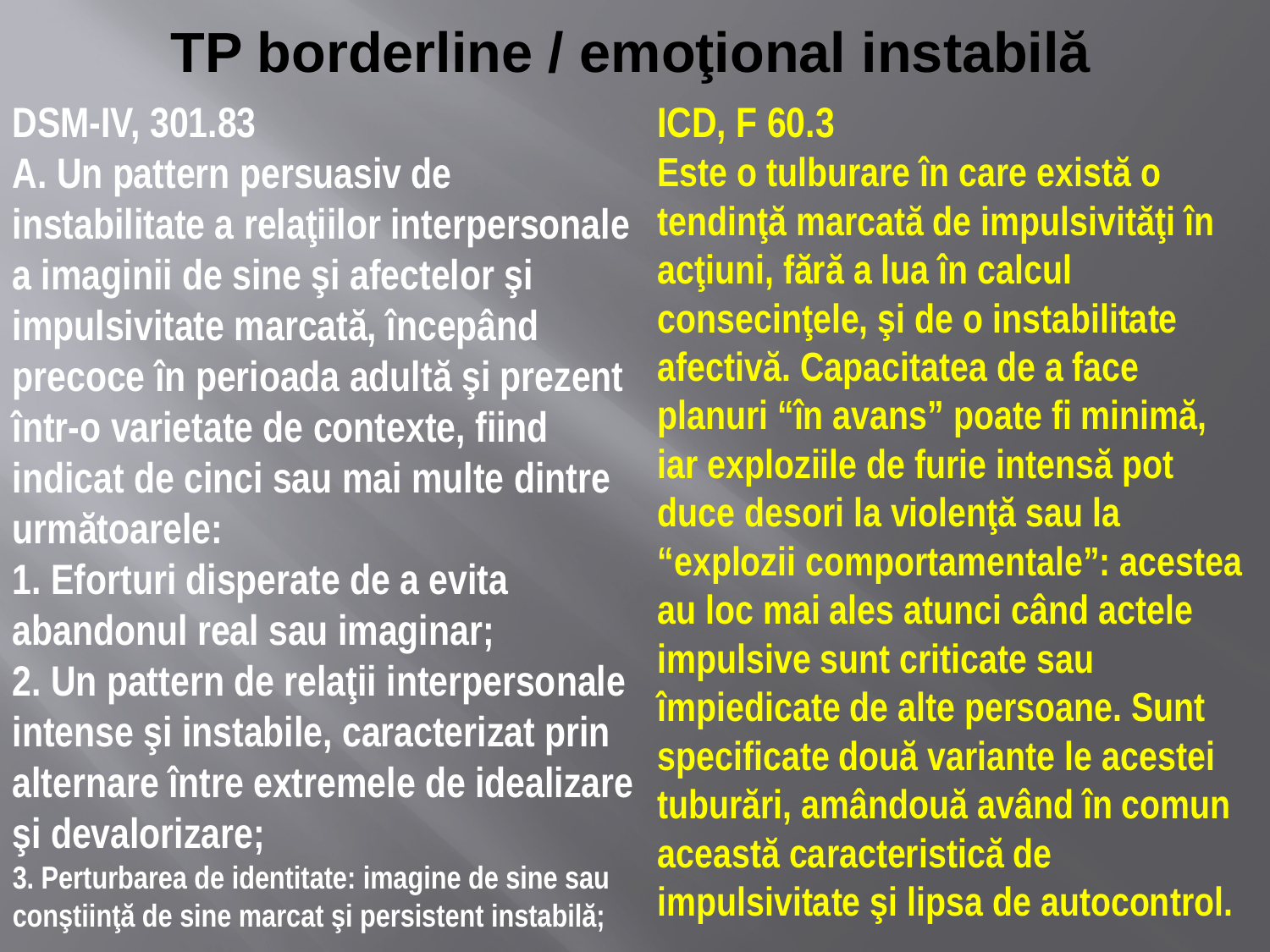

# TP borderline / emoţional instabilă
DSM-IV, 301.83
A. Un pattern persuasiv de instabilitate a relaţiilor interpersonale a imaginii de sine şi afectelor şi impulsivitate marcată, începând precoce în perioada adultă şi prezent într-o varietate de contexte, fiind indicat de cinci sau mai multe dintre următoarele:
1. Eforturi disperate de a evita abandonul real sau imaginar;
2. Un pattern de relaţii interpersonale intense şi instabile, caracterizat prin alternare între extremele de idealizare şi devalorizare;
3. Perturbarea de identitate: imagine de sine sau conştiinţă de sine marcat şi persistent instabilă;
ICD, F 60.3
Este o tulburare în care există o tendinţă marcată de impulsivităţi în acţiuni, fără a lua în calcul consecinţele, şi de o instabilitate afectivă. Capacitatea de a face planuri “în avans” poate fi minimă, iar exploziile de furie intensă pot duce desori la violenţă sau la “explozii comportamentale”: acestea au loc mai ales atunci când actele impulsive sunt criticate sau împiedicate de alte persoane. Sunt specificate două variante le acestei tuburări, amândouă având în comun această caracteristică de impulsivitate şi lipsa de autocontrol.